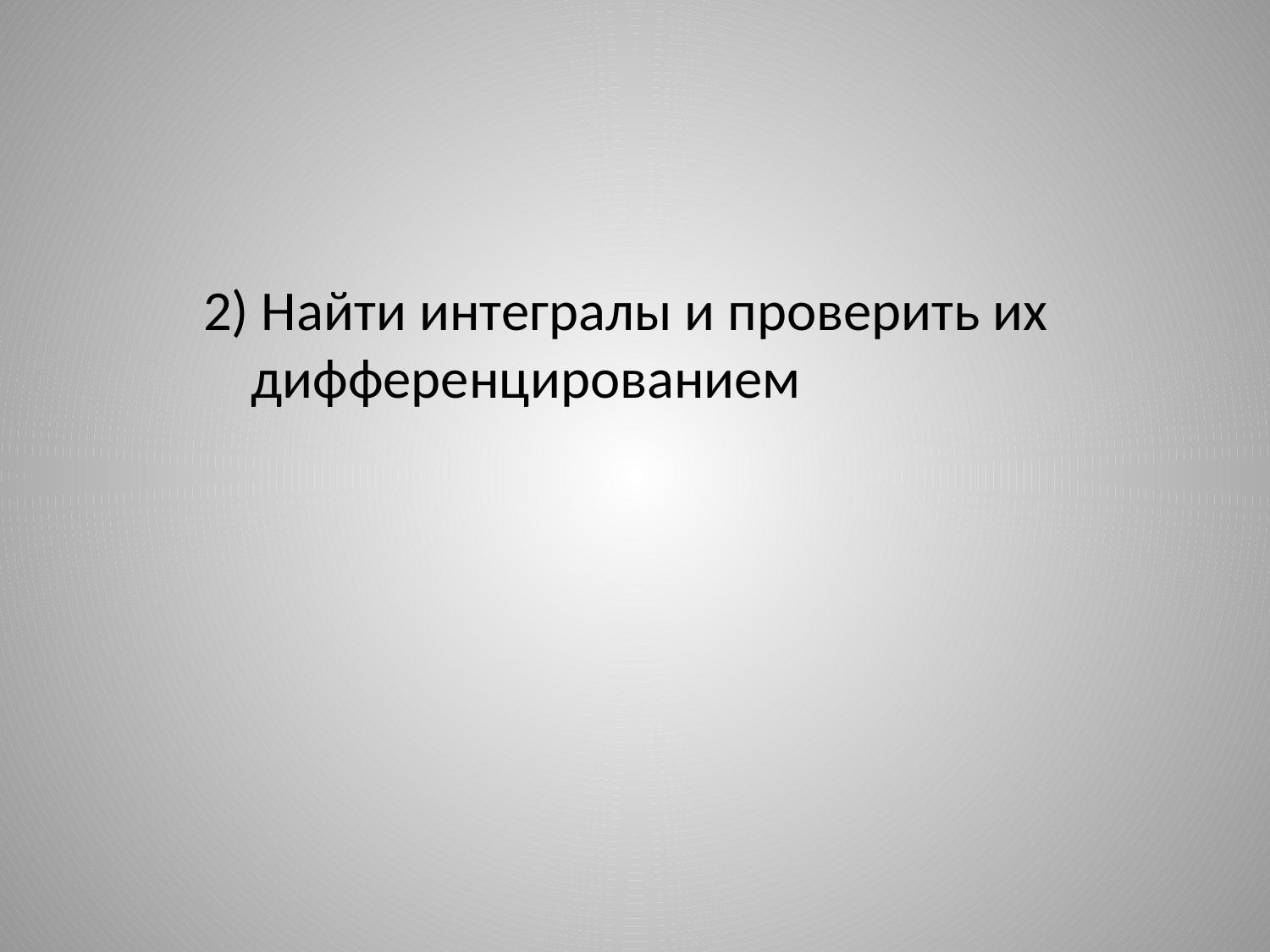

2) Найти интегралы и проверить их дифференцированием